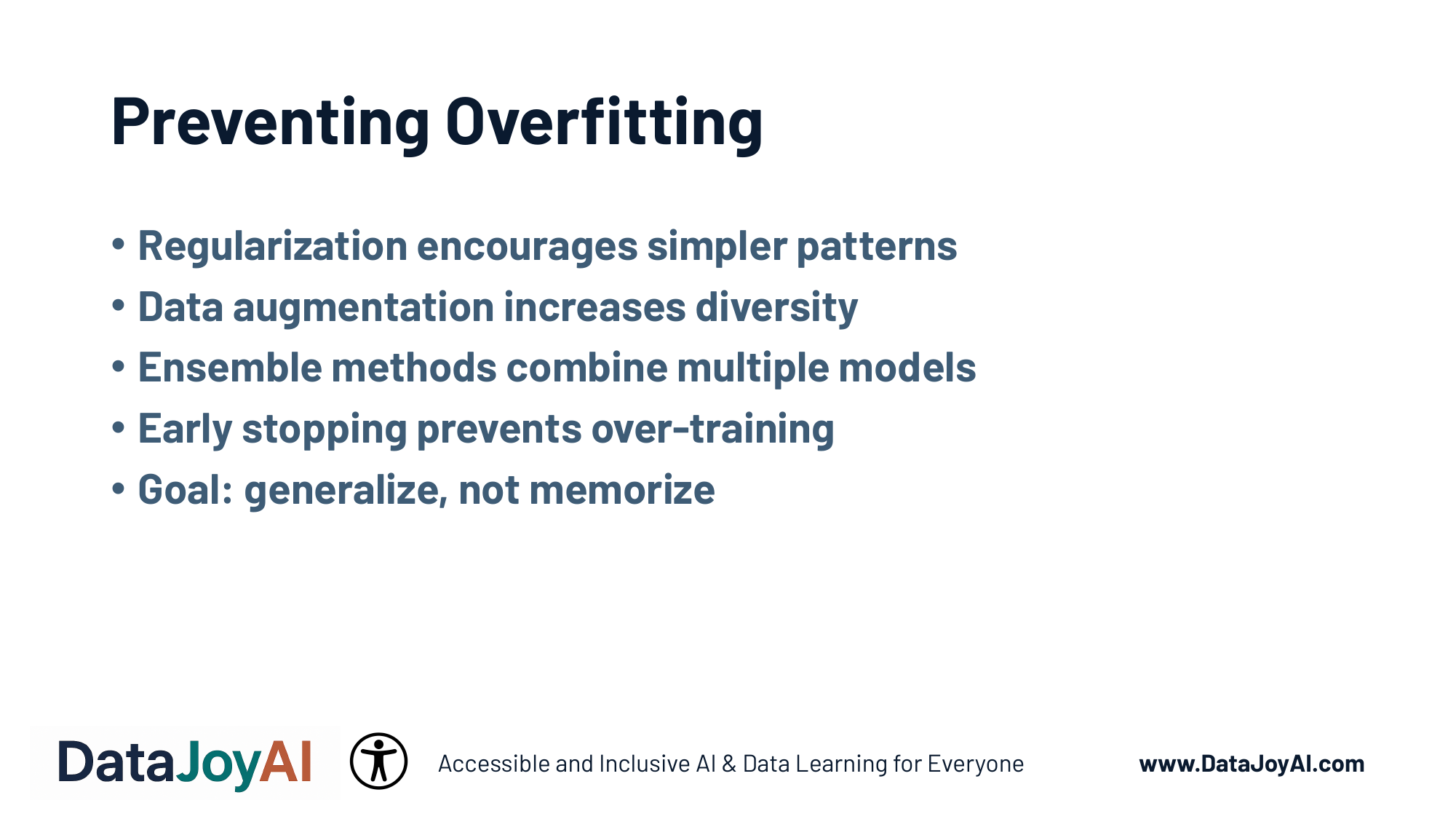

# Preventing Overfitting
Regularization encourages simpler patterns
Data augmentation increases diversity
Ensemble methods combine multiple models
Early stopping prevents over-training
Goal: generalize, not memorize